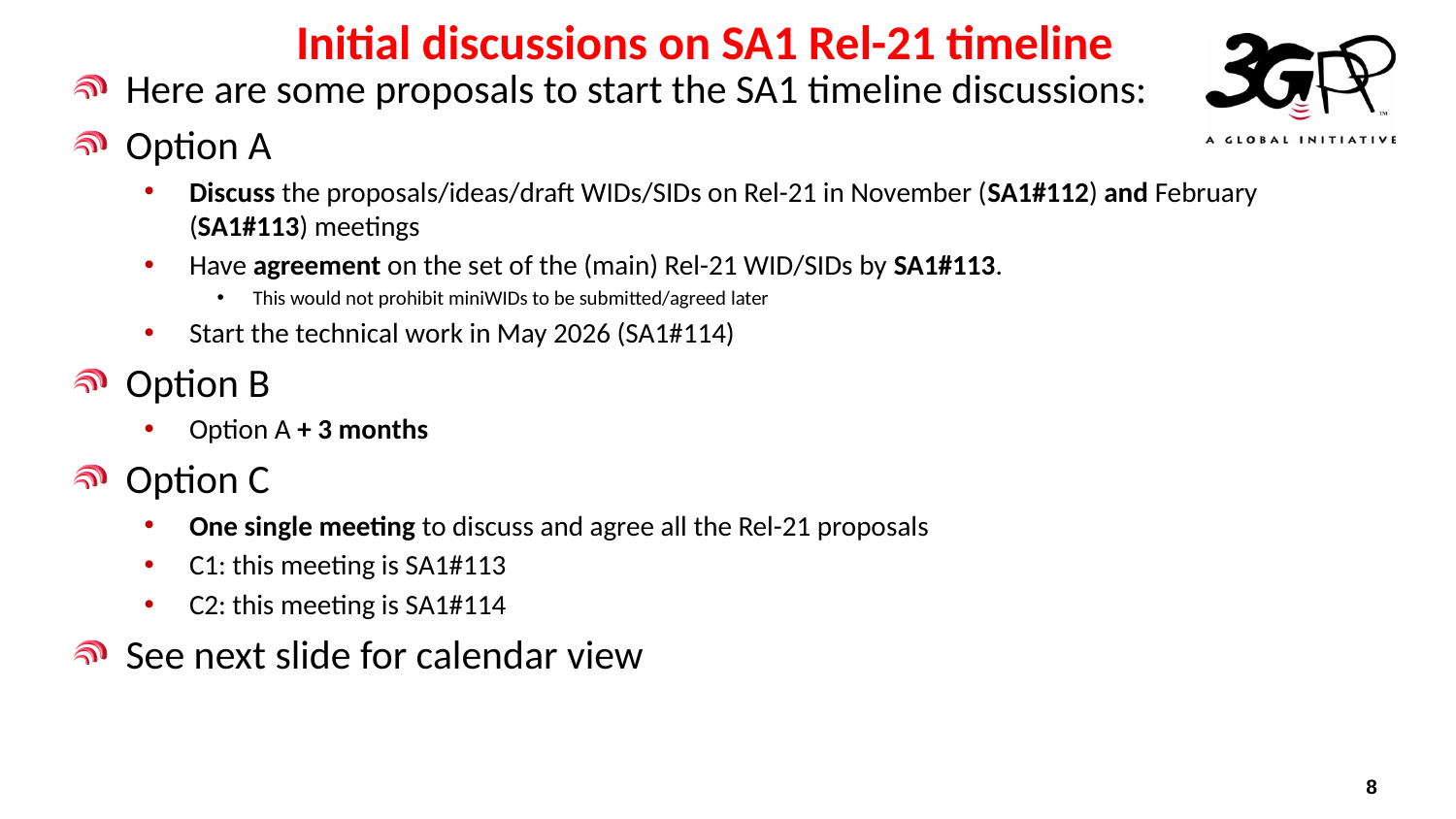

Initial discussions on SA1 Rel-21 timeline
Here are some proposals to start the SA1 timeline discussions:
Option A
Discuss the proposals/ideas/draft WIDs/SIDs on Rel-21 in November (SA1#112) and February (SA1#113) meetings
Have agreement on the set of the (main) Rel-21 WID/SIDs by SA1#113.
This would not prohibit miniWIDs to be submitted/agreed later
Start the technical work in May 2026 (SA1#114)
Option B
Option A + 3 months
Option C
One single meeting to discuss and agree all the Rel-21 proposals
C1: this meeting is SA1#113
C2: this meeting is SA1#114
See next slide for calendar view